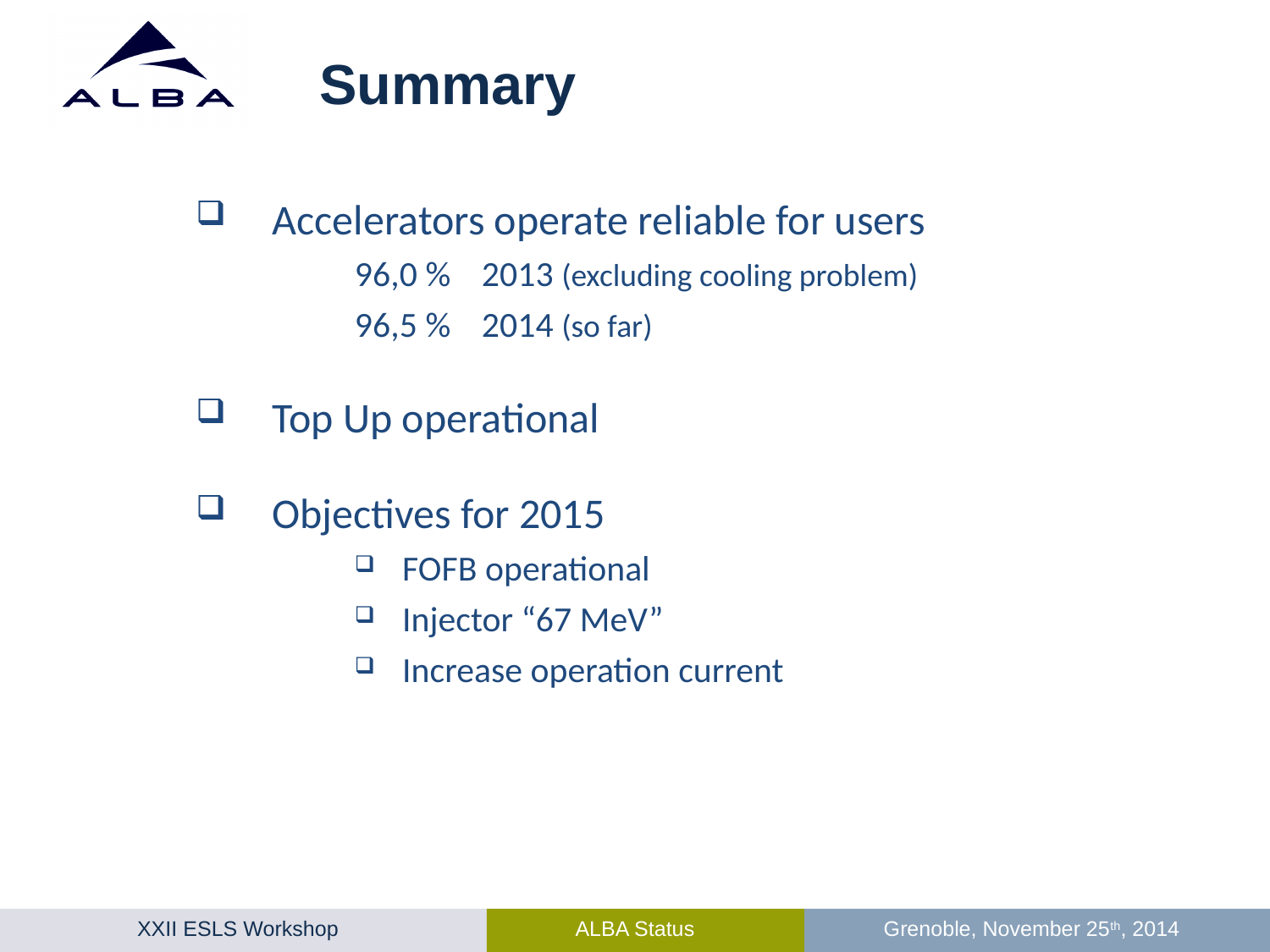

Summary
   Accelerators operate reliable for users
96,0 % 	2013 (excluding cooling problem)
96,5 %	2014 (so far)

   Top Up operational

   Objectives for 2015
FOFB operational
Injector “67 MeV”
Increase operation current